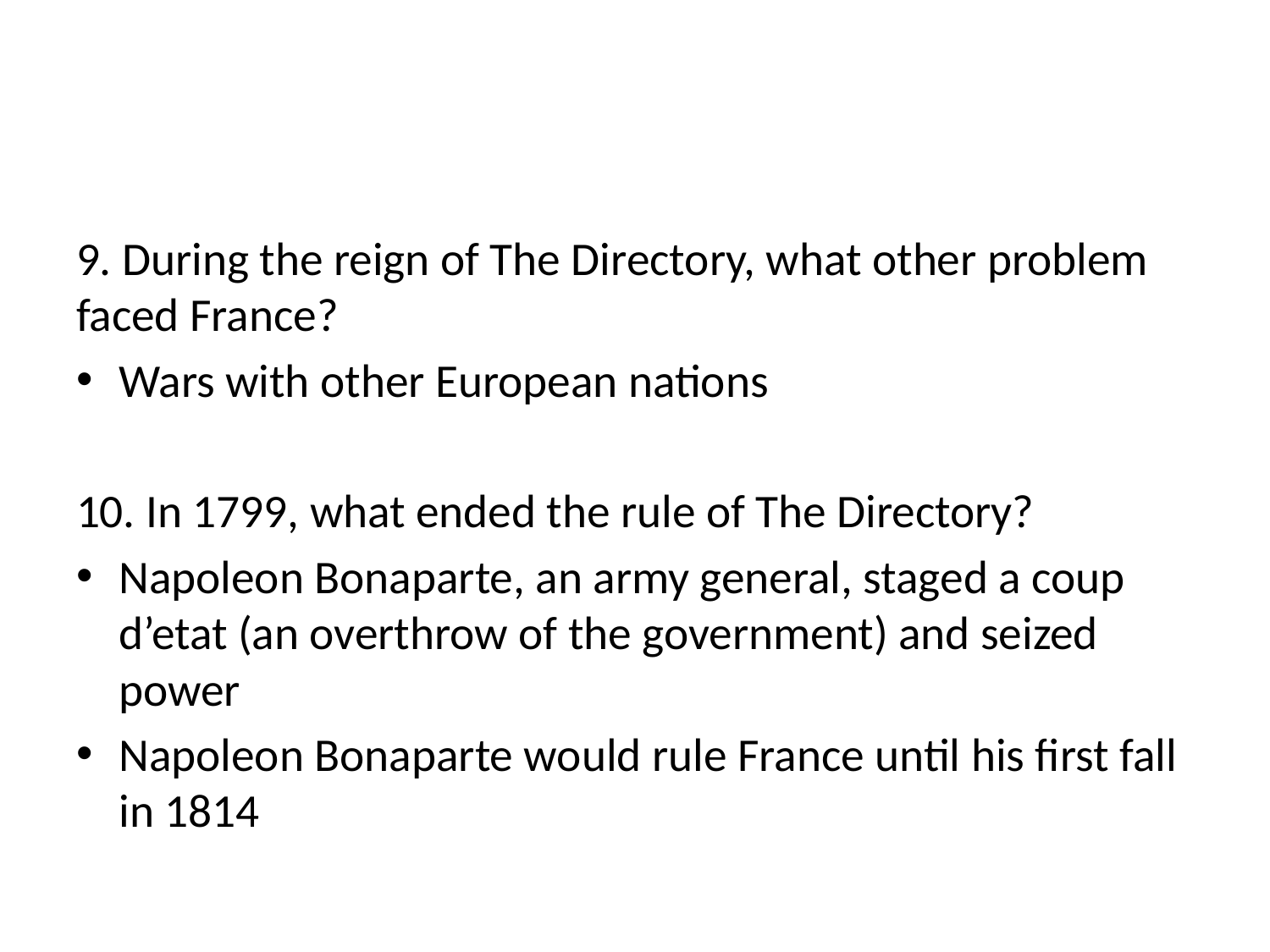

#
9. During the reign of The Directory, what other problem faced France?
Wars with other European nations

10. In 1799, what ended the rule of The Directory?
Napoleon Bonaparte, an army general, staged a coup d’etat (an overthrow of the government) and seized power
Napoleon Bonaparte would rule France until his first fall in 1814